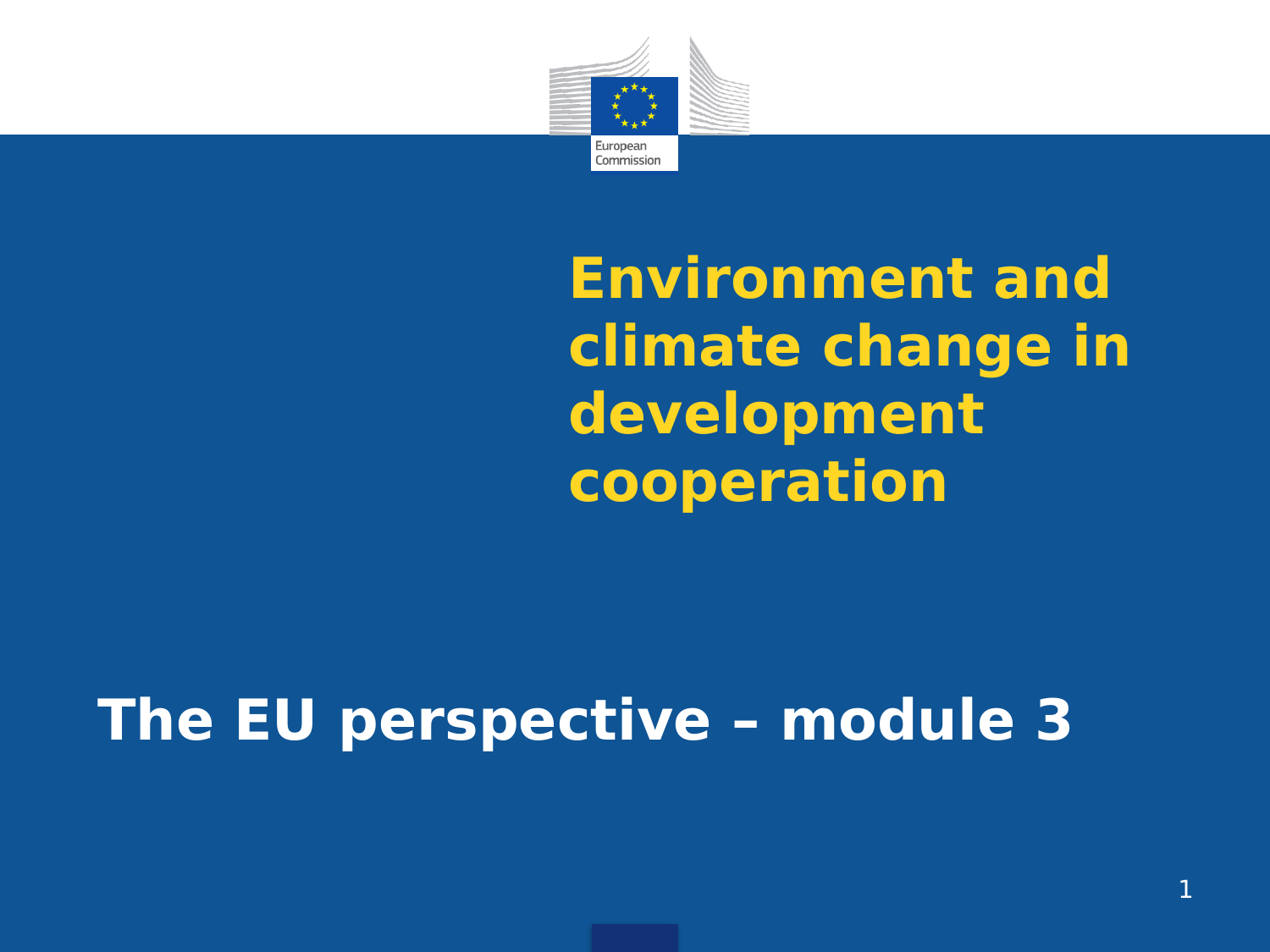

# Environment and climate change in development cooperation
The EU perspective – module 3

1